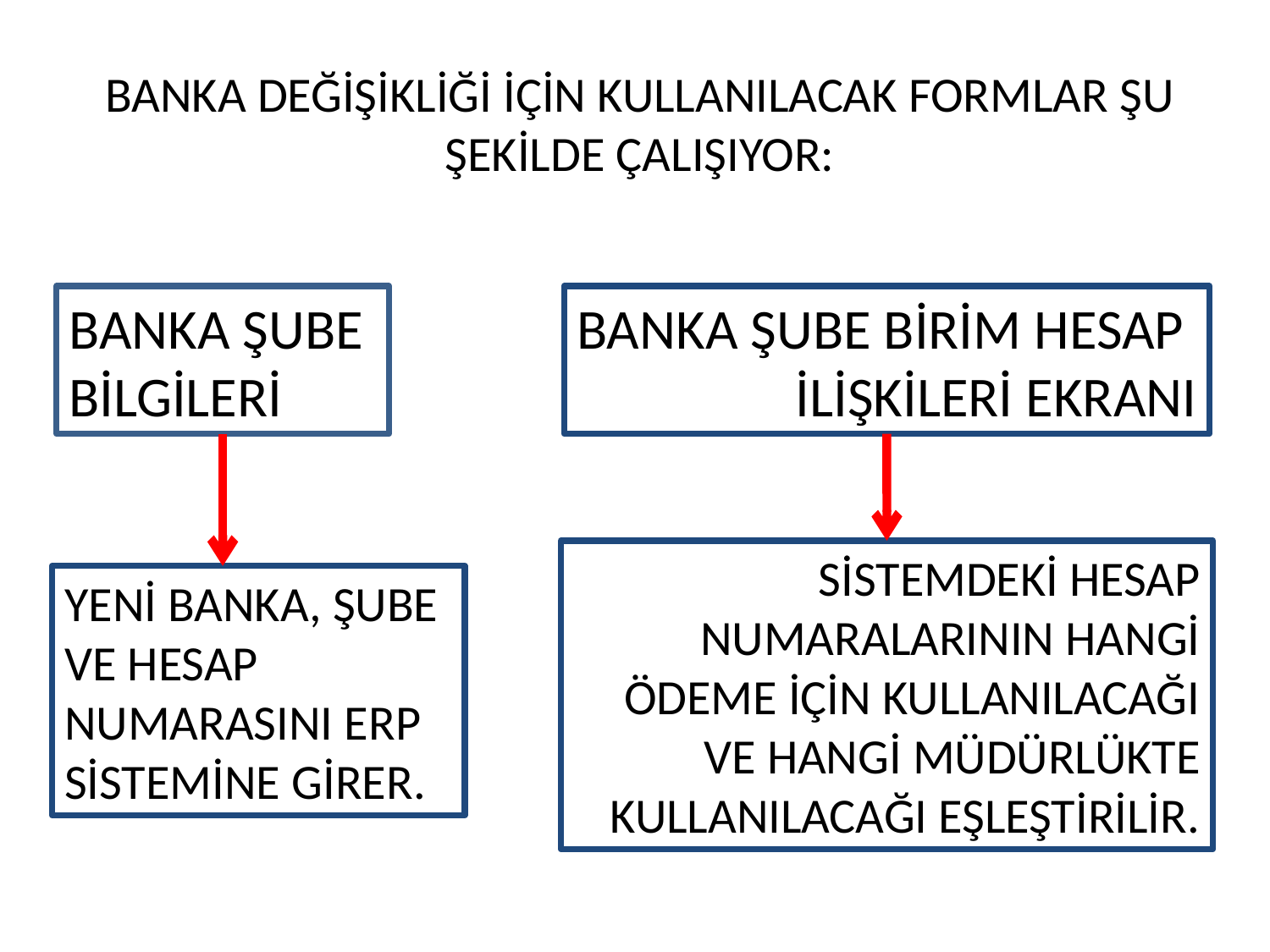

BANKA DEĞİŞİKLİĞİ İÇİN KULLANILACAK FORMLAR ŞU ŞEKİLDE ÇALIŞIYOR:
BANKA ŞUBE
BİLGİLERİ
BANKA ŞUBE BİRİM HESAP
İLİŞKİLERİ EKRANI
SİSTEMDEKİ HESAP NUMARALARININ HANGİ ÖDEME İÇİN KULLANILACAĞI VE HANGİ MÜDÜRLÜKTE KULLANILACAĞI EŞLEŞTİRİLİR.
YENİ BANKA, ŞUBE VE HESAP NUMARASINI ERP SİSTEMİNE GİRER.